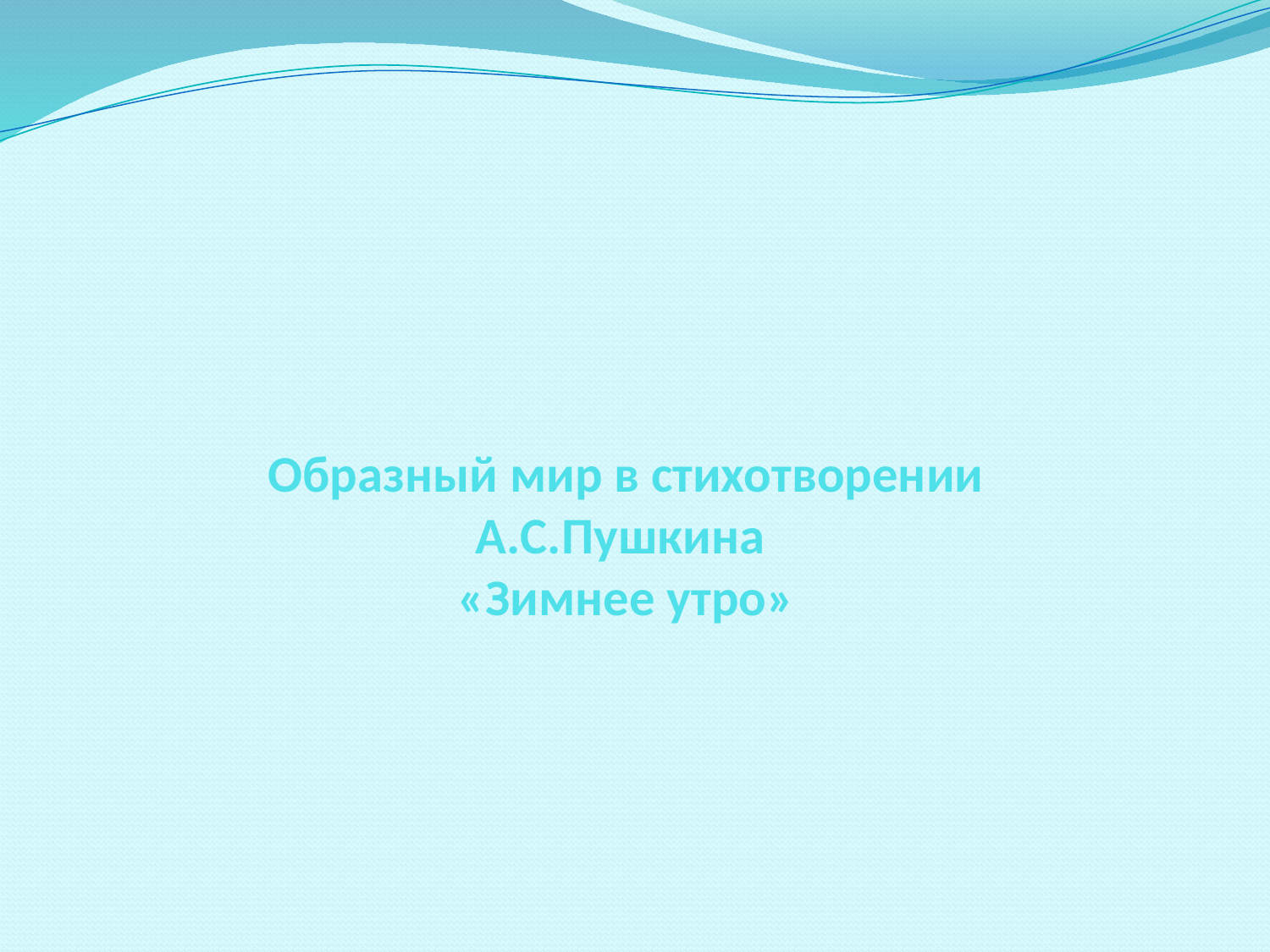

# Образный мир в стихотворении А.С.Пушкина «Зимнее утро»